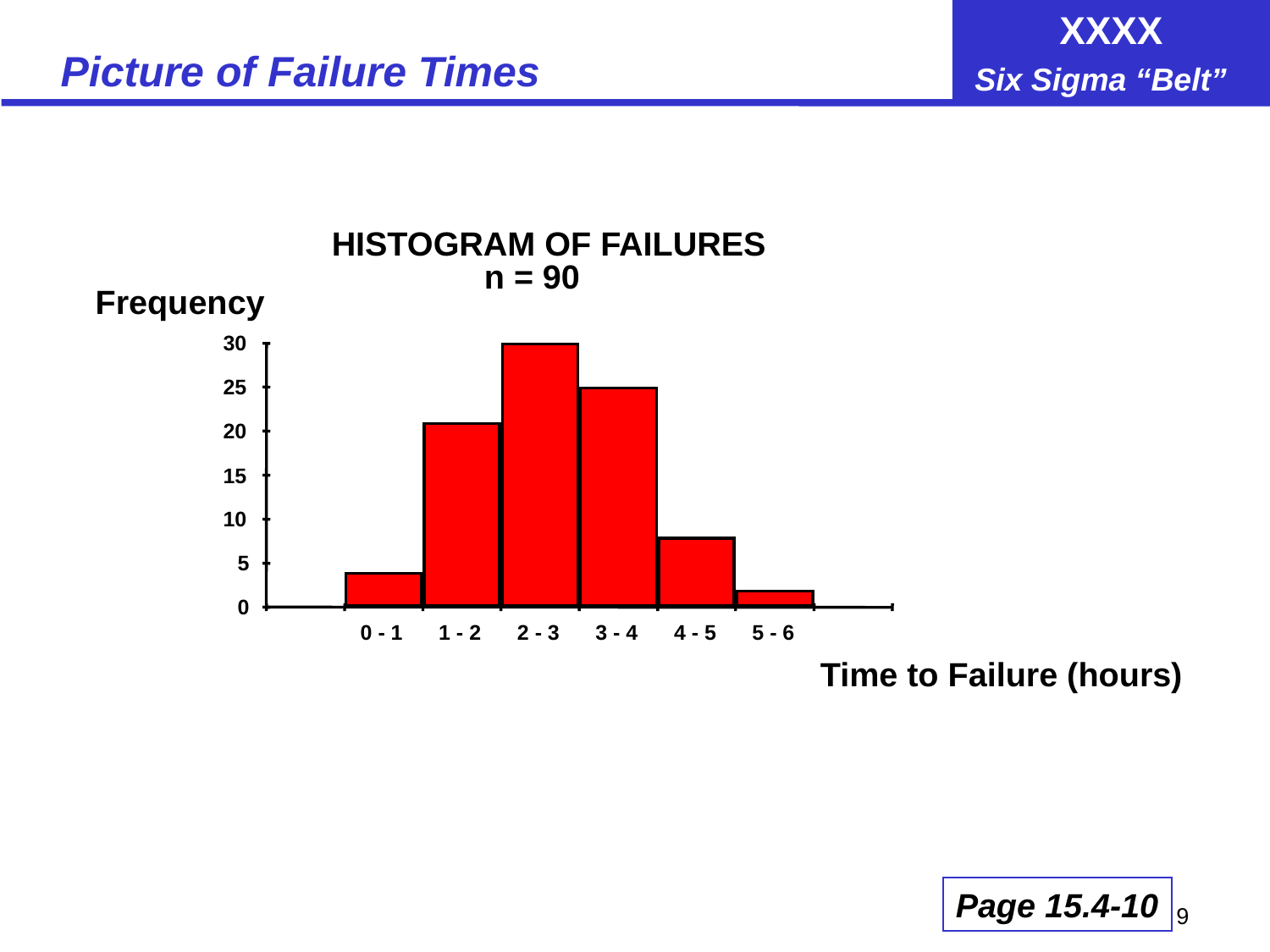

# Picture of Failure Times

HISTOGRAM OF FAILURES
n = 90
Frequency
30

25

20

15

10

5

0

0 - 1
1 - 2
2 - 3
3 - 4
4 - 5
5 - 6
Time to Failure (hours)
Page 15.4-10